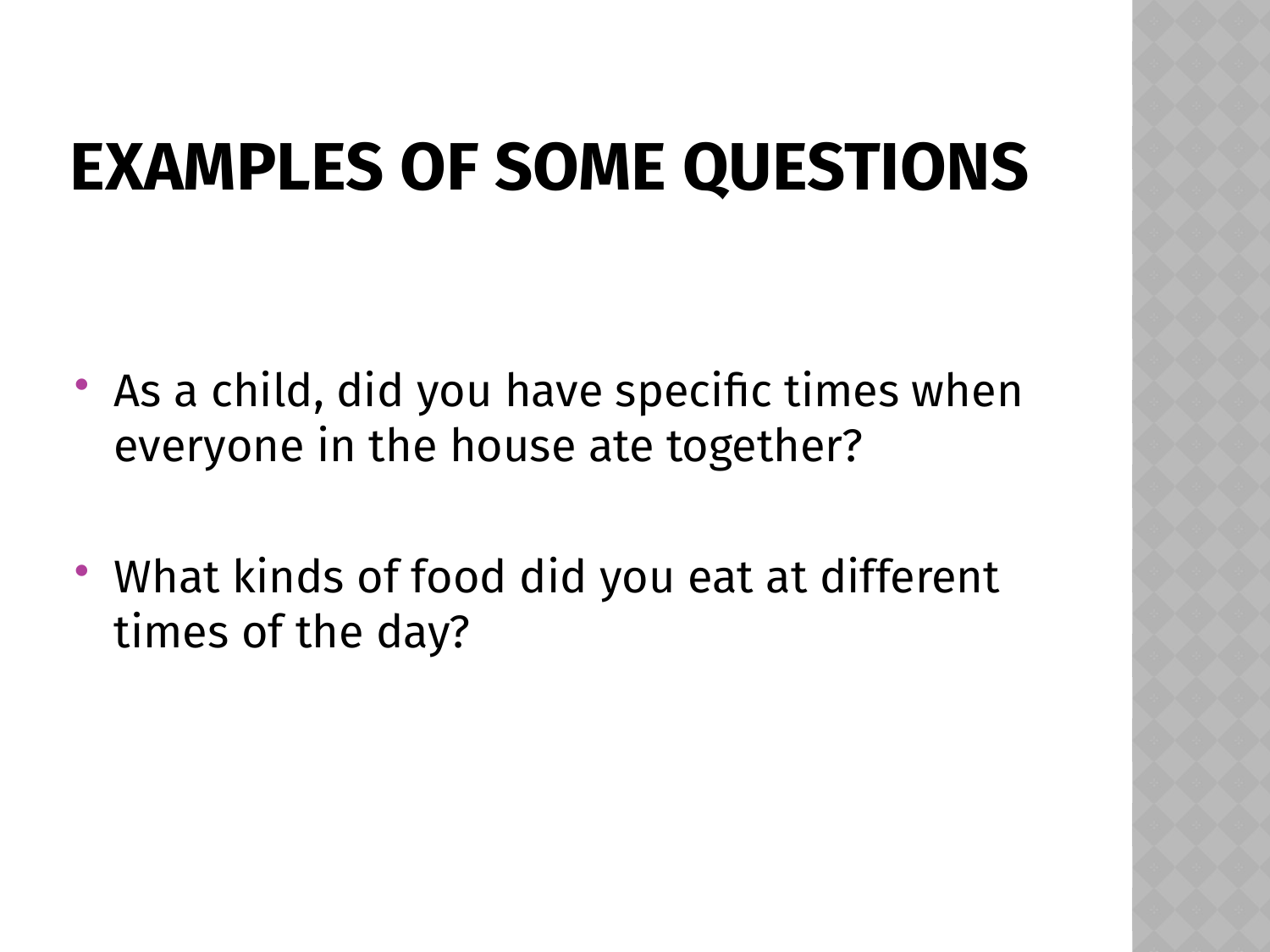

# Examples of some questions

As a child, did you have specific times when everyone in the house ate together?

What kinds of food did you eat at different times of the day?